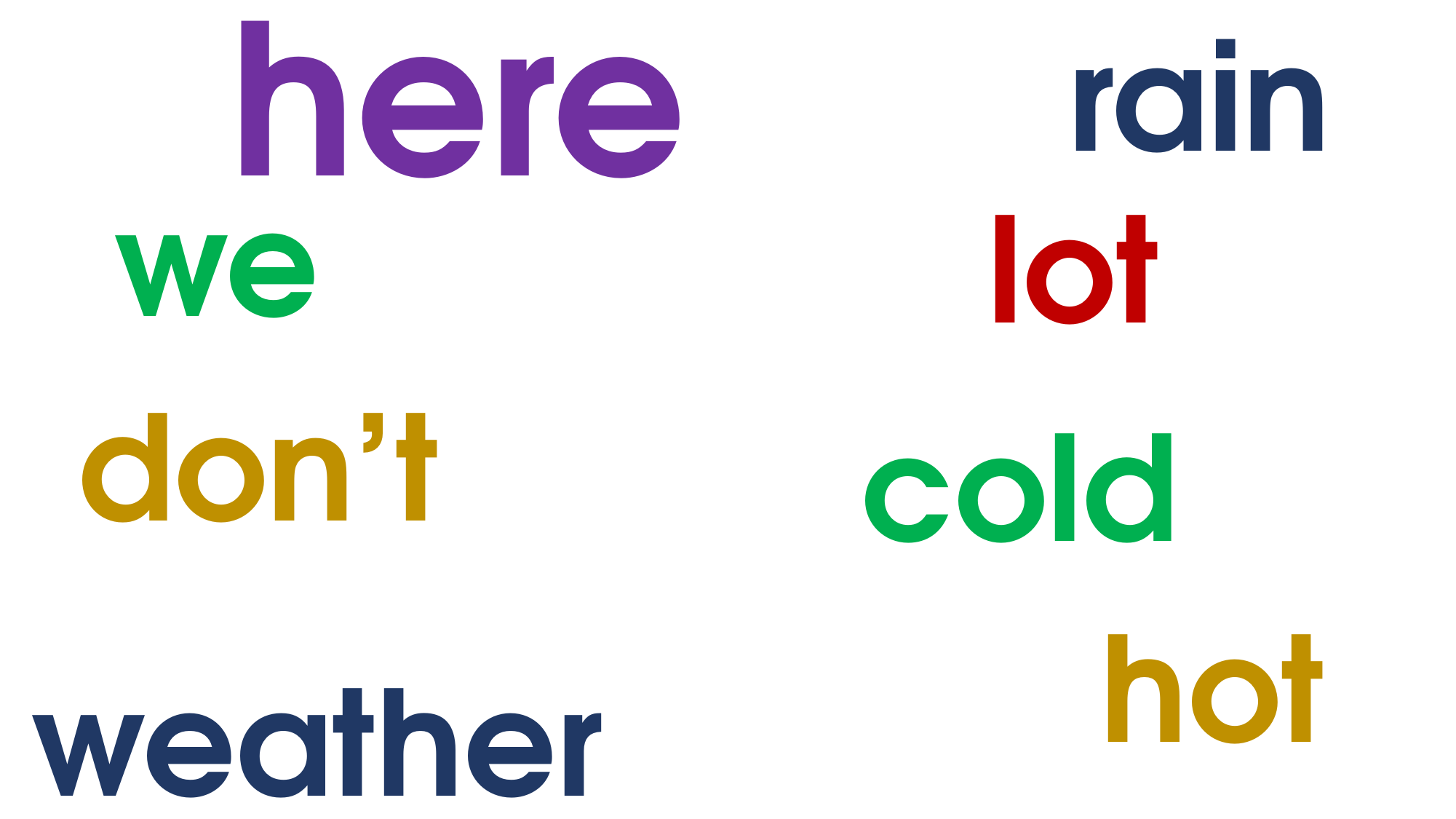

rain
here
we
lot
don’t
cold
hot
weather